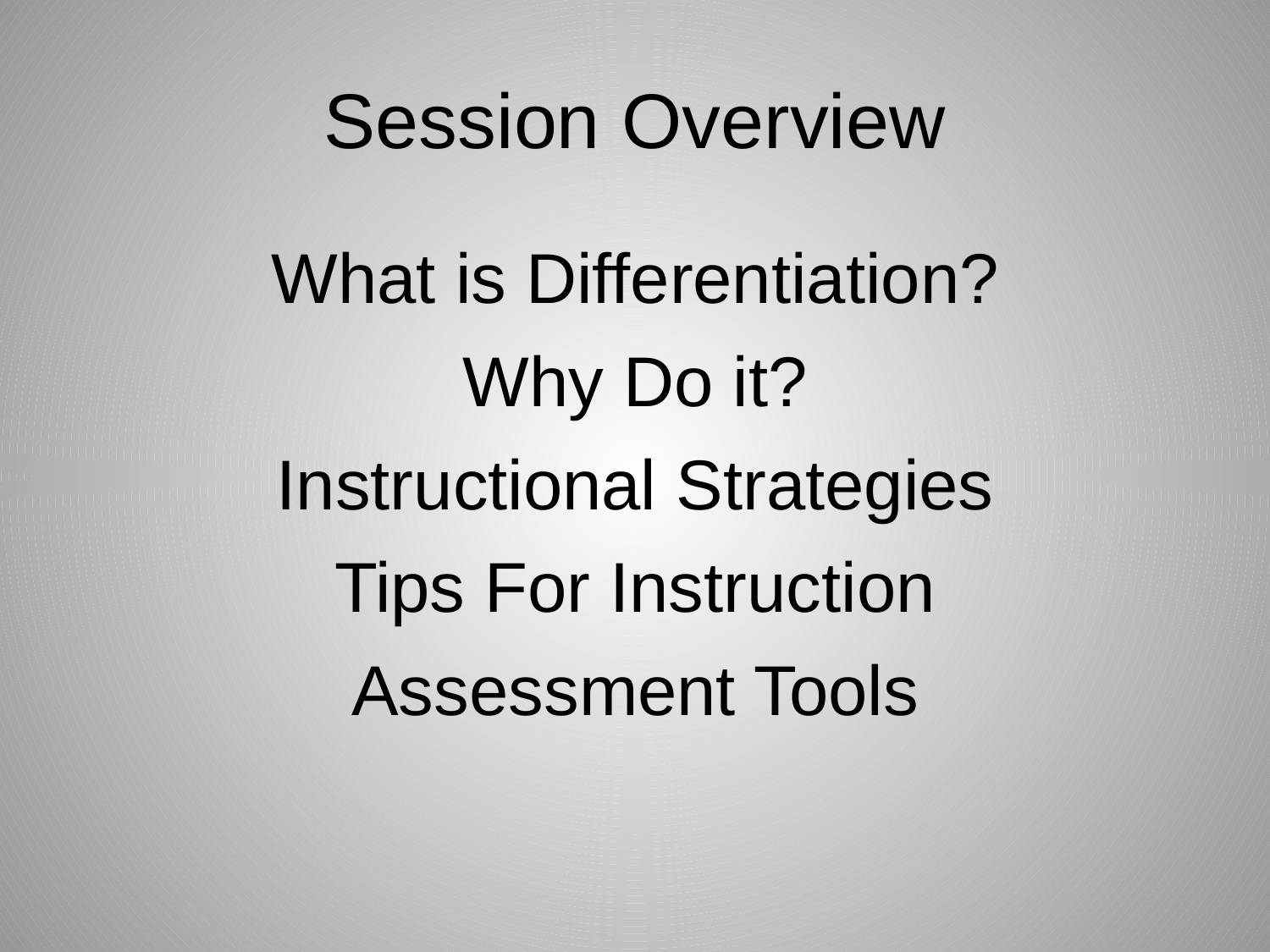

# Session Overview
What is Differentiation?
Why Do it?
Instructional Strategies
Tips For Instruction
Assessment Tools